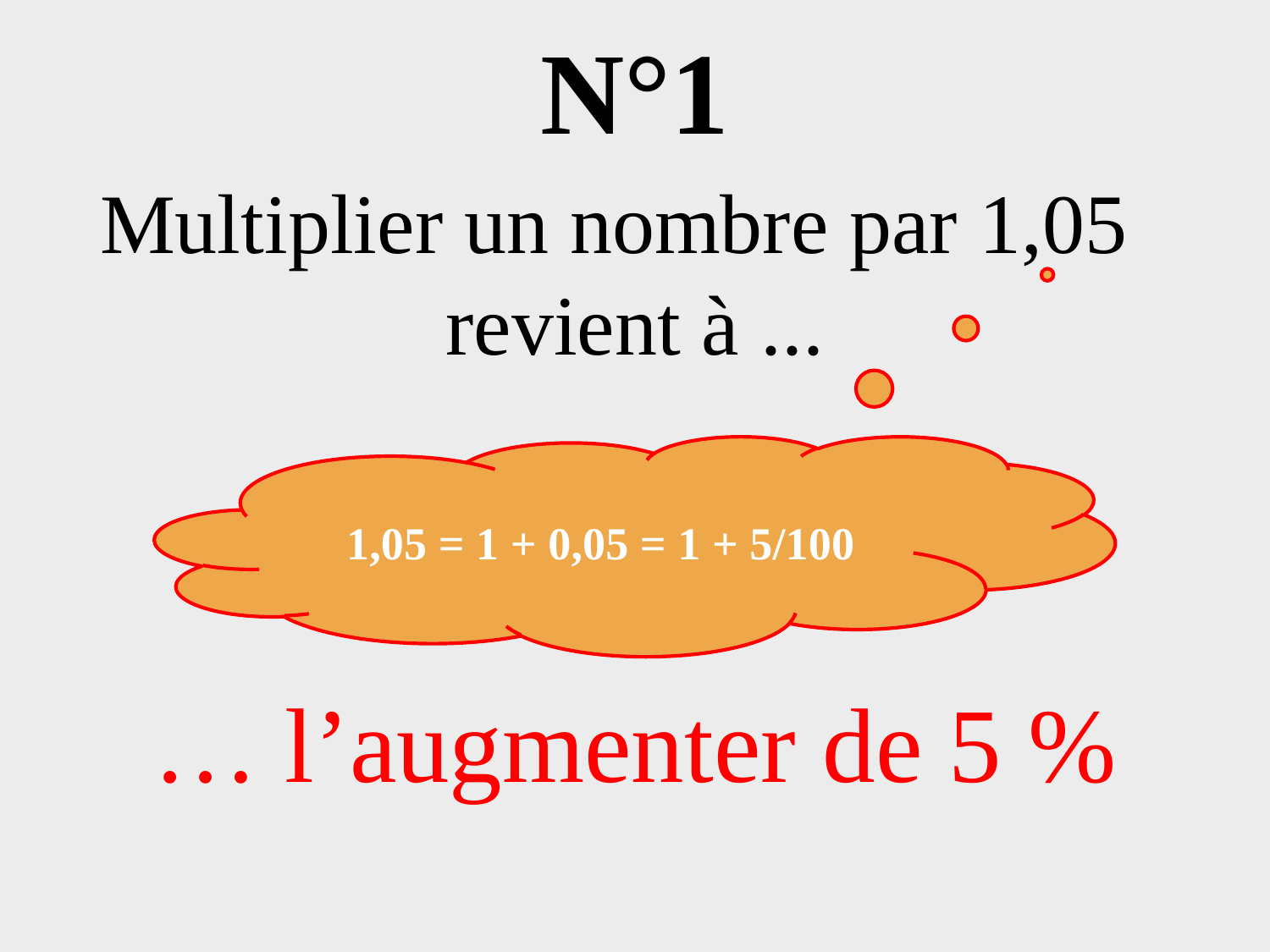

# N°1
Multiplier un nombre par 1,05
revient à ...

… l’augmenter de 5 %

1,05 = 1 + 0,05 = 1 + 5/100